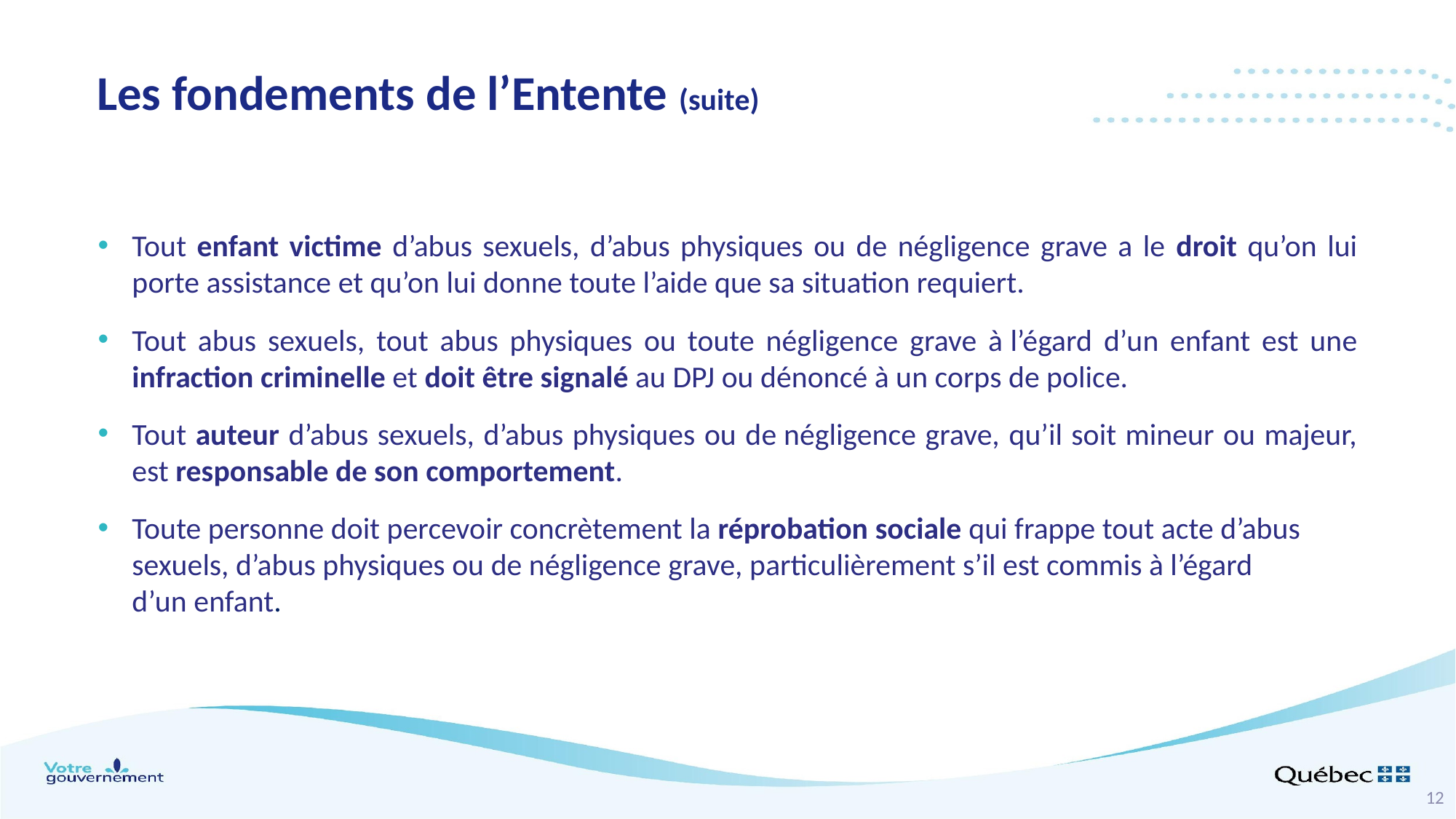

Les fondements de l’Entente (suite)

Tout enfant victime d’abus sexuels, d’abus physiques ou de négligence grave a le droit qu’on lui porte assistance et qu’on lui donne toute l’aide que sa situation requiert.
Tout abus sexuels, tout abus physiques ou toute négligence grave à l’égard d’un enfant est une infraction criminelle et doit être signalé au DPJ ou dénoncé à un corps de police.
Tout auteur d’abus sexuels, d’abus physiques ou de négligence grave, qu’il soit mineur ou majeur, est responsable de son comportement.
Toute personne doit percevoir concrètement la réprobation sociale qui frappe tout acte d’abus sexuels, d’abus physiques ou de négligence grave, particulièrement s’il est commis à l’égard d’un enfant.
12